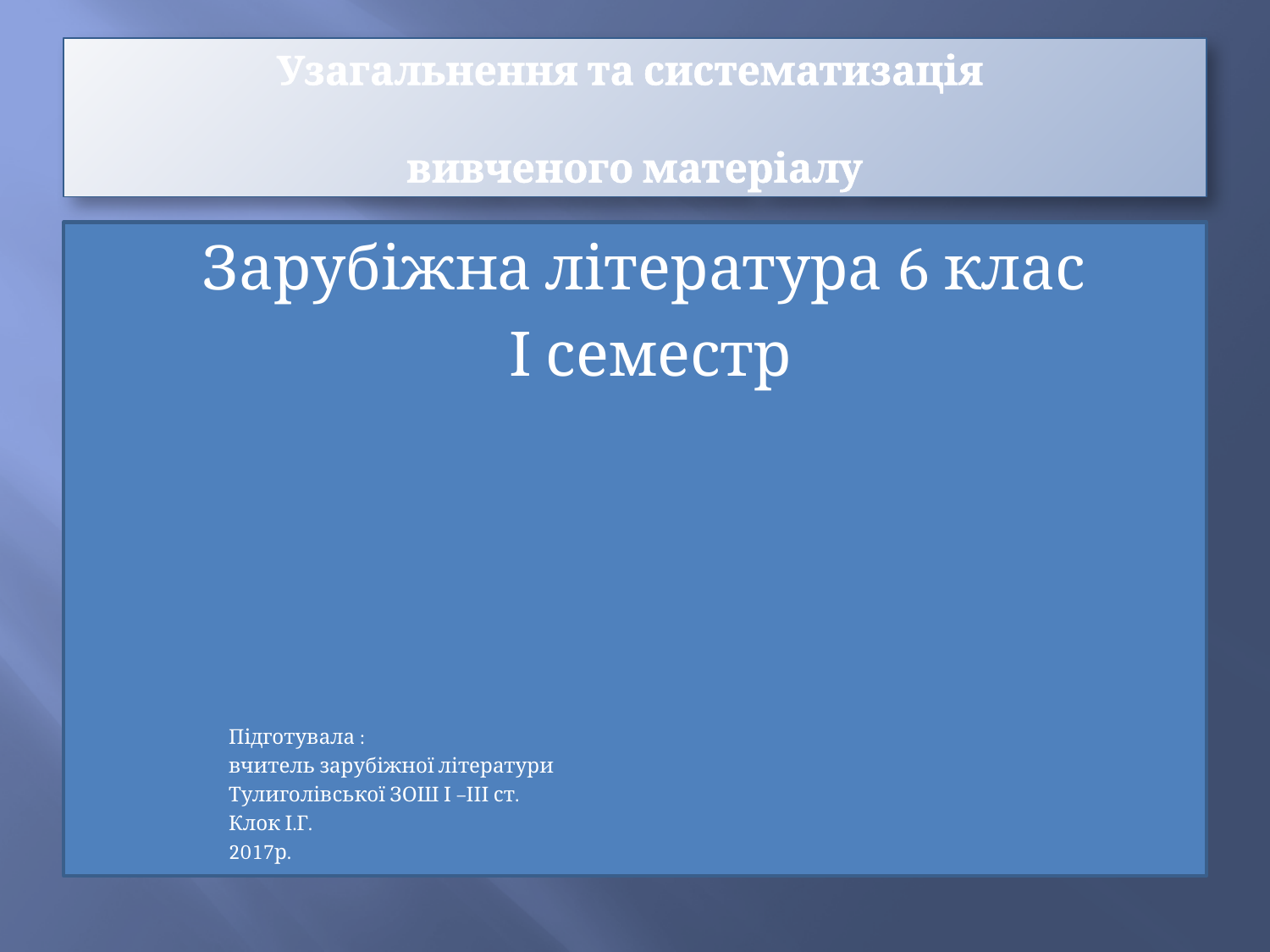

# Узагальнення та систематизація вивченого матеріалу
Зарубіжна література 6 клас
 І семестр

						Підготувала :
						вчитель зарубіжної літератури
						Тулиголівської ЗОШ І –ІІІ ст.
						Клок І.Г.
						2017р.